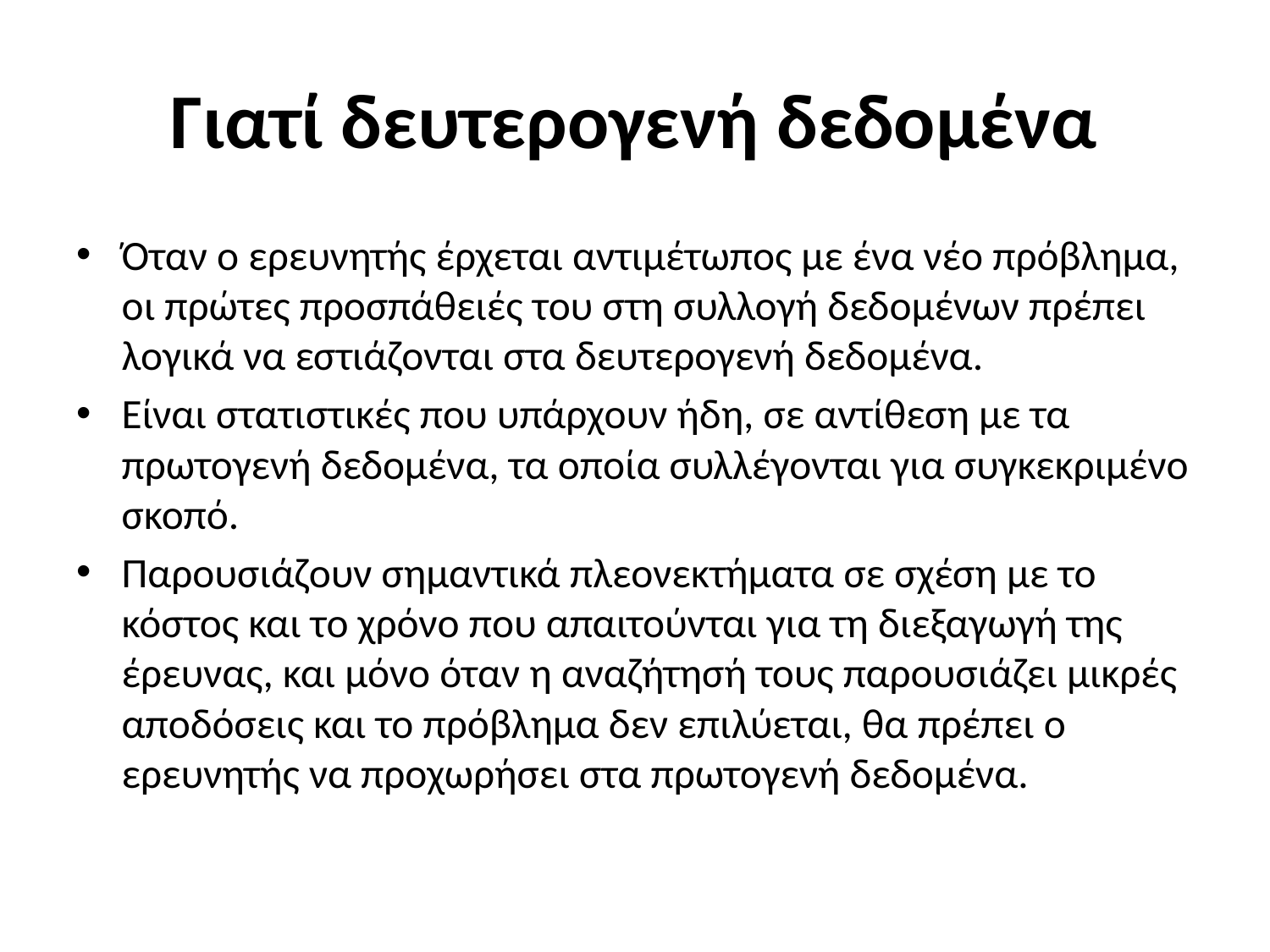

# Γιατί δευτερογενή δεδομένα
Όταν ο ερευνητής έρχεται αντιμέτωπος με ένα νέο πρόβλημα, οι πρώτες προσπάθειές του στη συλλογή δεδομένων πρέπει λογικά να εστιάζονται στα δευτερογενή δεδομένα.
Είναι στατιστικές που υπάρχουν ήδη, σε αντίθεση με τα πρωτογενή δεδομένα, τα οποία συλλέγονται για συγκεκριμένο σκοπό.
Παρουσιάζουν σημαντικά πλεονεκτήματα σε σχέση με το κόστος και το χρόνο που απαιτούνται για τη διεξαγωγή της έρευνας, και μόνο όταν η αναζήτησή τους παρουσιάζει μικρές αποδόσεις και το πρόβλημα δεν επιλύεται, θα πρέπει ο ερευνητής να προχωρήσει στα πρωτογενή δεδομένα.